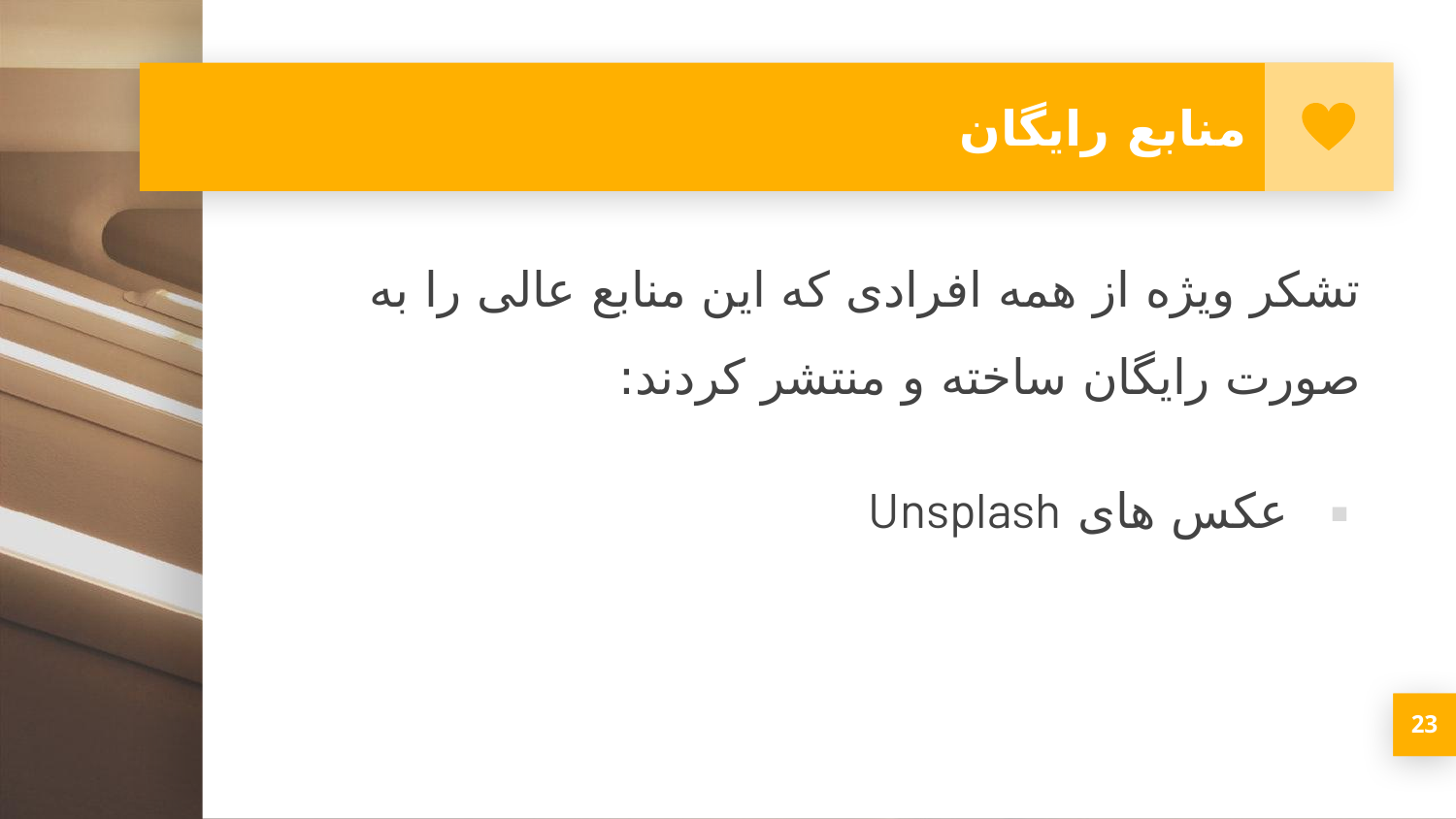

# منابع رایگان

تشکر ویژه از همه افرادی که این منابع عالی را به صورت رایگان ساخته و منتشر کردند:

عکس های Unsplash
23